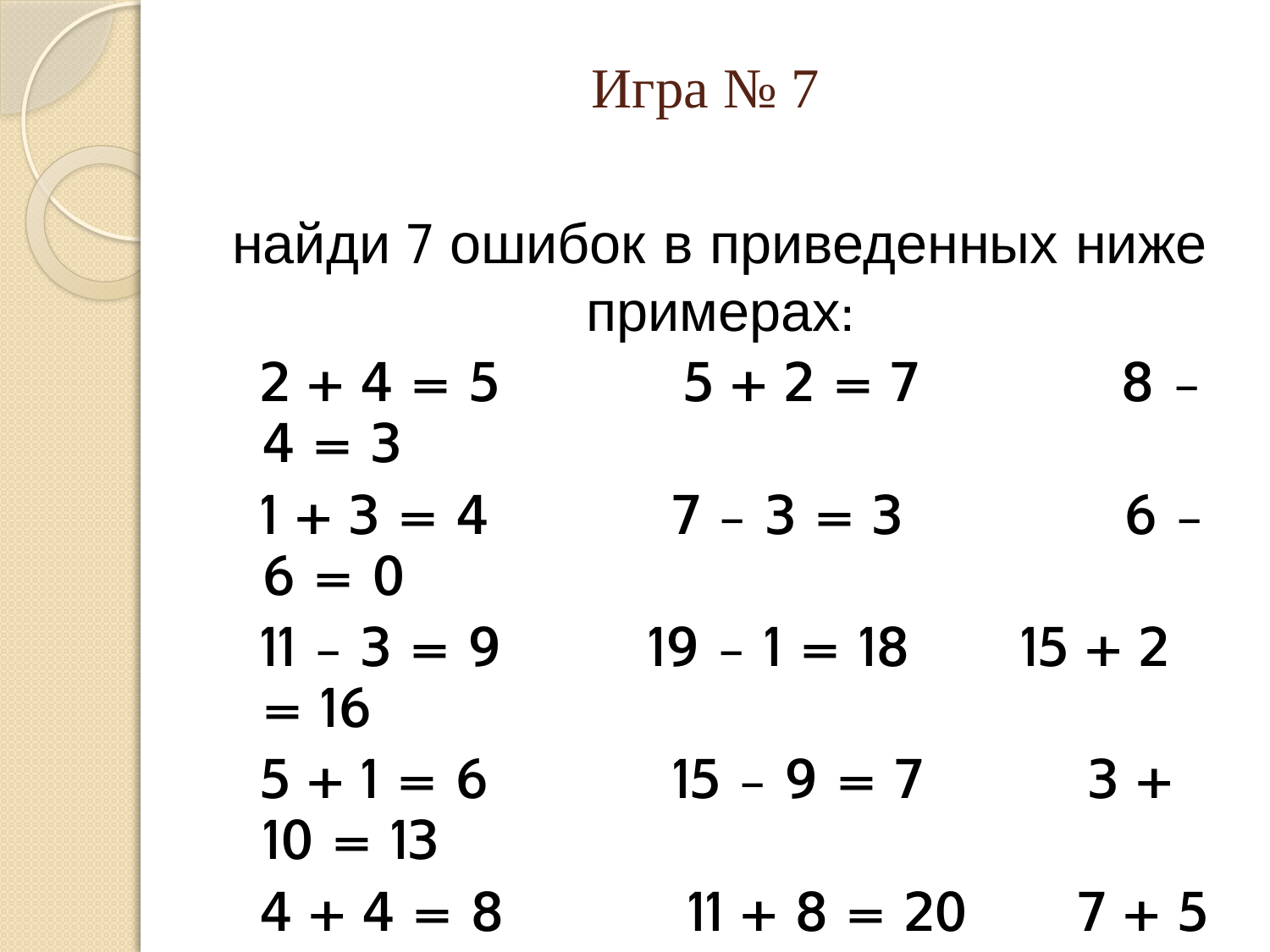

# Игра № 7
найди 7 ошибок в приведенных ниже примерах:
  2 + 4 = 5          5 + 2 = 7           8 – 4 = 3
  1 + 3 = 4          7 – 3 = 3            6 – 6 = 0
  11 – 3 = 9        19 – 1 = 18      15 + 2 = 16
  5 + 1 = 6          15 – 9 = 7         3 + 10 = 13
  4 + 4 = 8          11 + 8 = 20      7 + 5 = 12